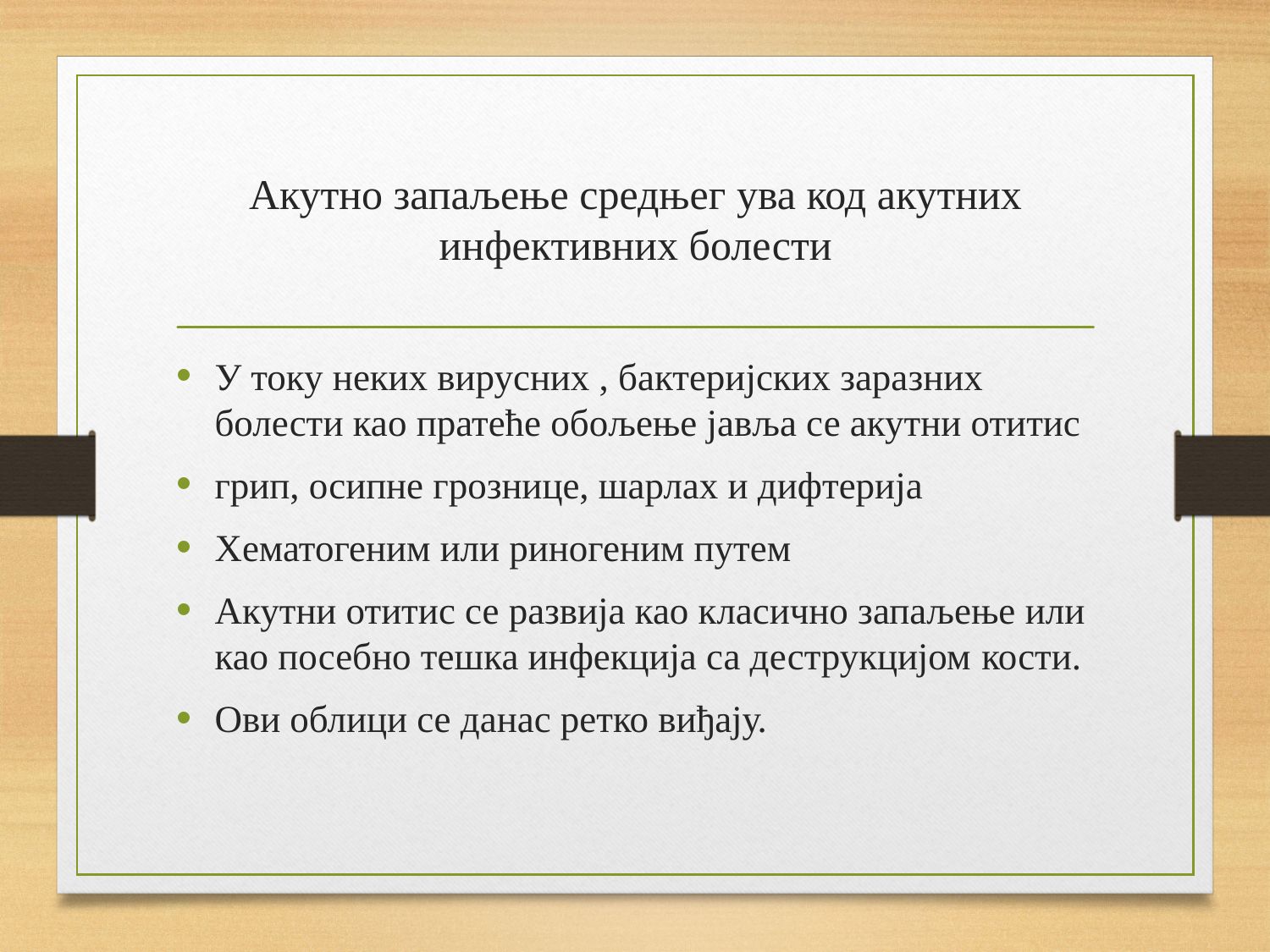

# Акутно запаљење средњег ува код акутних инфективних болести
У току неких вирусних , бактеријских заразних болести као пратеће обољење јавља се акутни отитис
грип, осипне грознице, шарлах и дифтерија
Хематогеним или риногеним путем
Акутни отитис се развија као класично запаљење или као посебно тешка инфекција са деструкцијом кости.
Ови облици се данас ретко виђају.